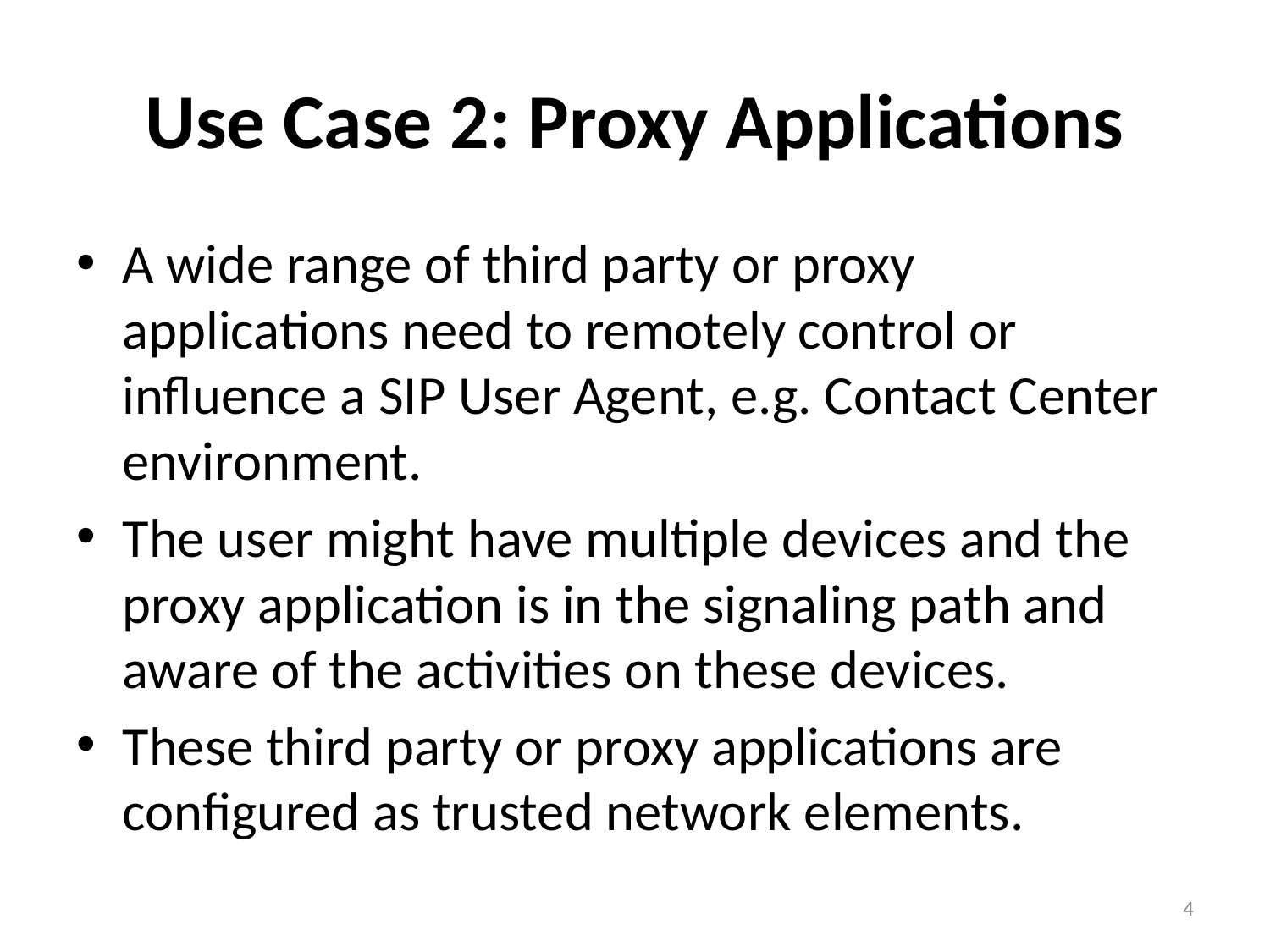

# Use Case 2: Proxy Applications
A wide range of third party or proxy applications need to remotely control or influence a SIP User Agent, e.g. Contact Center environment.
The user might have multiple devices and the proxy application is in the signaling path and aware of the activities on these devices.
These third party or proxy applications are configured as trusted network elements.

4